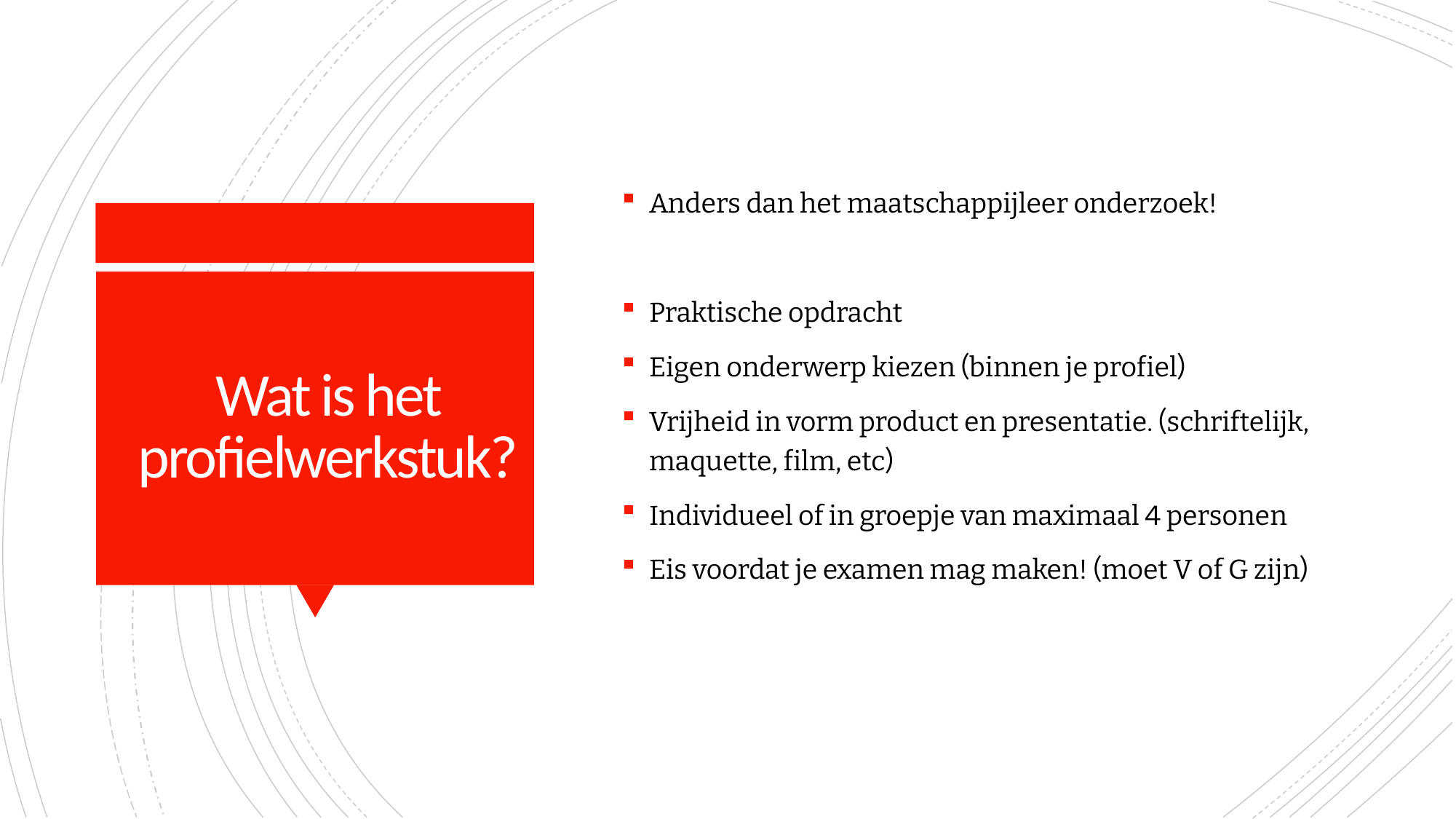

Anders dan het maatschappijleer onderzoek!

Praktische opdracht
Eigen onderwerp kiezen (binnen je profiel)
Vrijheid in vorm product en presentatie. (schriftelijk, maquette, film, etc)
Individueel of in groepje van maximaal 4 personen
Eis voordat je examen mag maken! (moet V of G zijn)

# Wat is het profielwerkstuk?